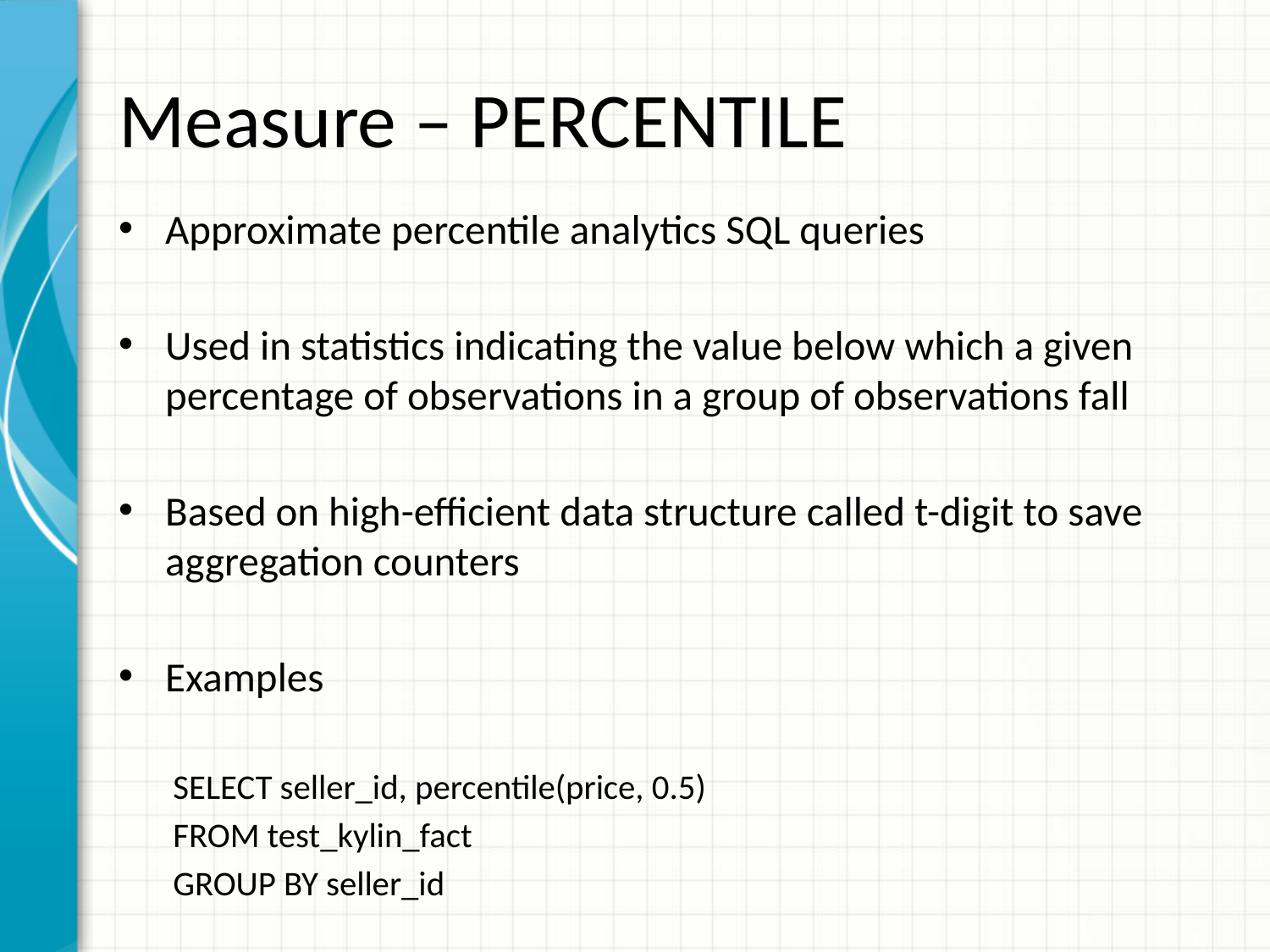

# Measure – PERCENTILE
Approximate percentile analytics SQL queries

Used in statistics indicating the value below which a given percentage of observations in a group of observations fall

Based on high-efficient data structure called t-digit to save aggregation counters

Examples

SELECT seller_id, percentile(price, 0.5)
FROM test_kylin_fact
GROUP BY seller_id